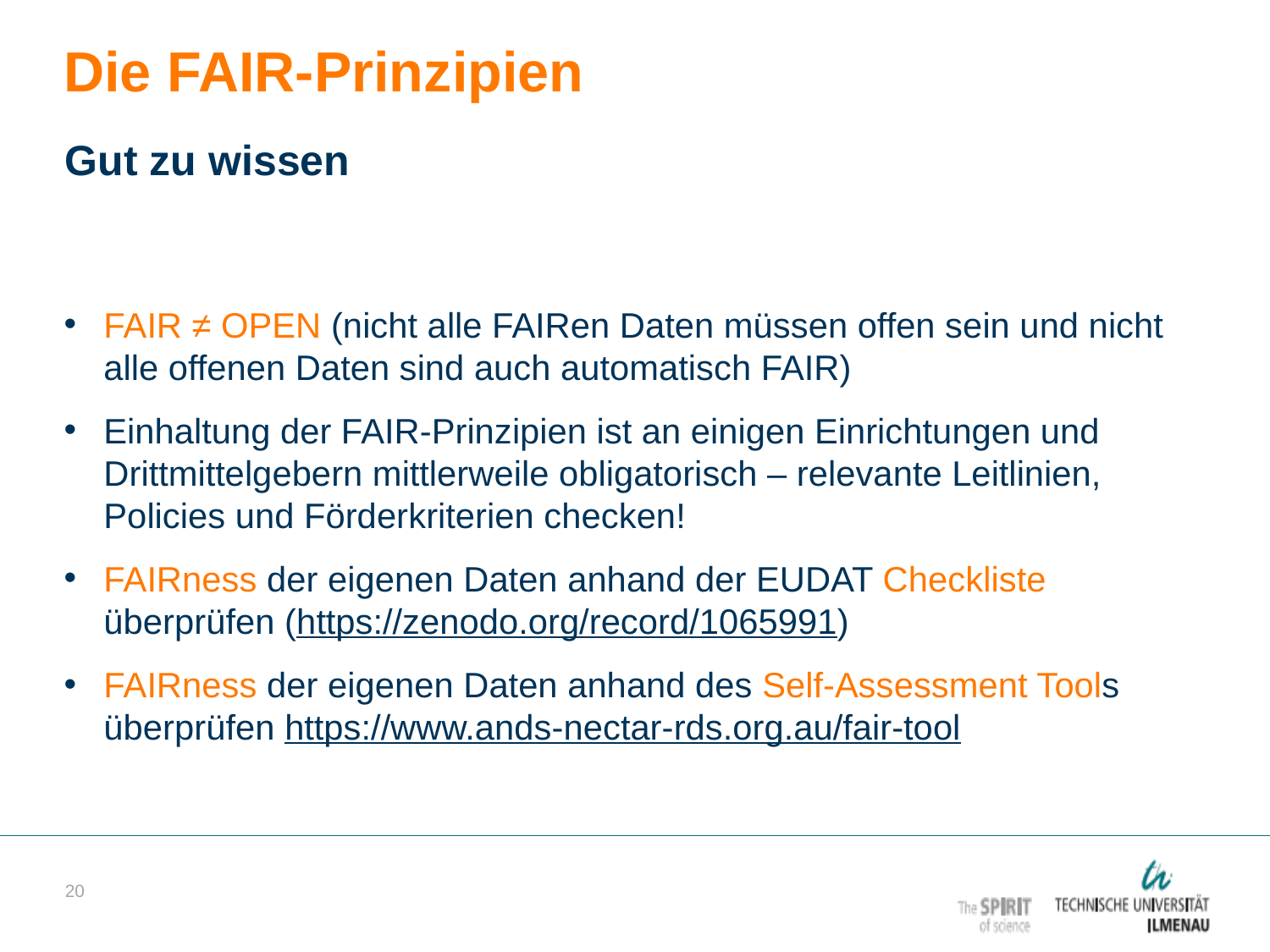

Die FAIR-Prinzipien
Gut zu wissen
FAIR ≠ OPEN (nicht alle FAIRen Daten müssen offen sein und nicht alle offenen Daten sind auch automatisch FAIR)
Einhaltung der FAIR-Prinzipien ist an einigen Einrichtungen und Drittmittelgebern mittlerweile obligatorisch – relevante Leitlinien, Policies und Förderkriterien checken!
FAIRness der eigenen Daten anhand der EUDAT Checkliste überprüfen (https://zenodo.org/record/1065991)
FAIRness der eigenen Daten anhand des Self-Assessment Tools überprüfen https://www.ands-nectar-rds.org.au/fair-tool

20